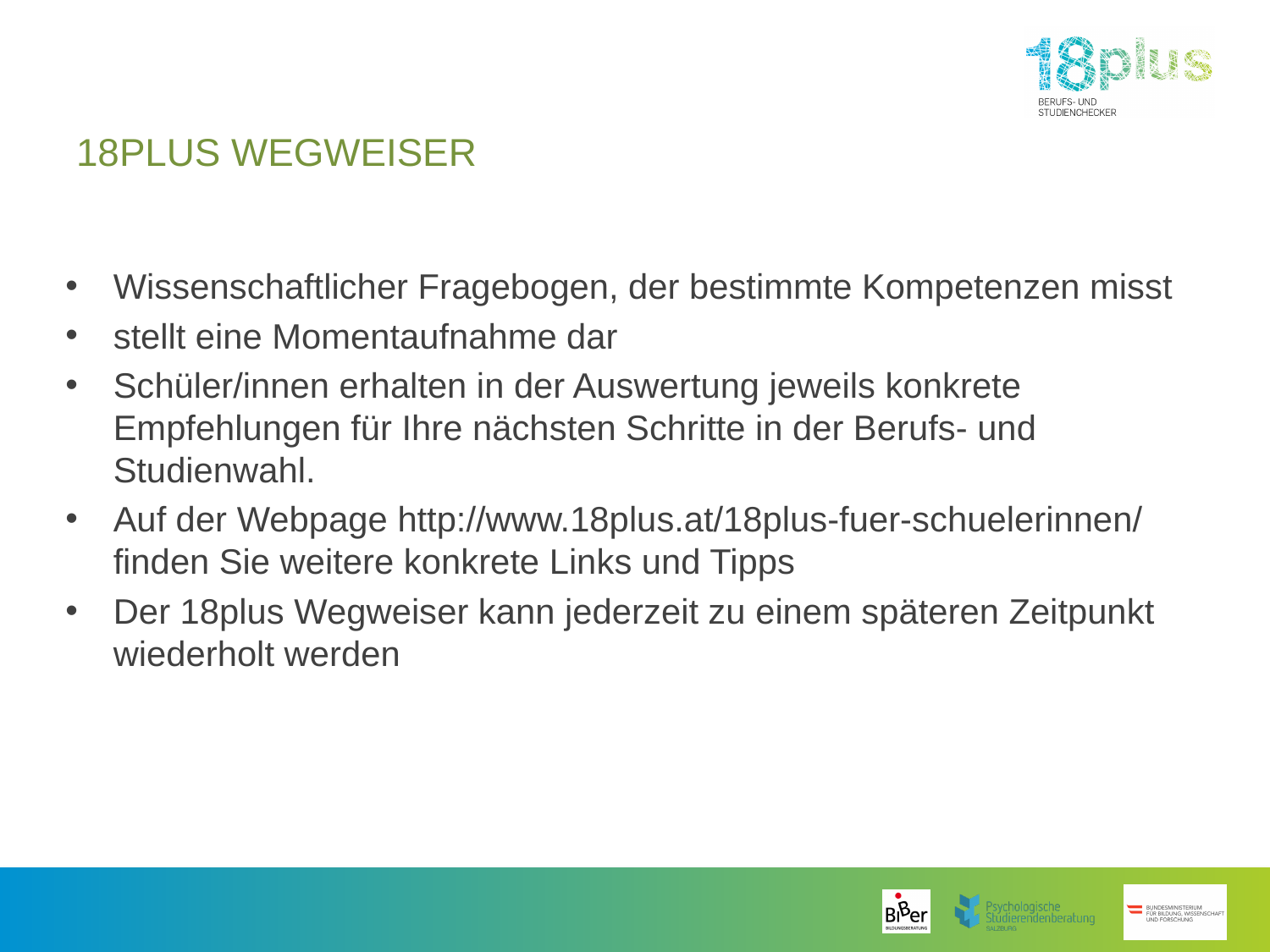

# 18plus Wegweiser
Wissenschaftlicher Fragebogen, der bestimmte Kompetenzen misst
stellt eine Momentaufnahme dar
Schüler/innen erhalten in der Auswertung jeweils konkrete Empfehlungen für Ihre nächsten Schritte in der Berufs- und Studienwahl.
Auf der Webpage http://www.18plus.at/18plus-fuer-schuelerinnen/ finden Sie weitere konkrete Links und Tipps
Der 18plus Wegweiser kann jederzeit zu einem späteren Zeitpunkt wiederholt werden